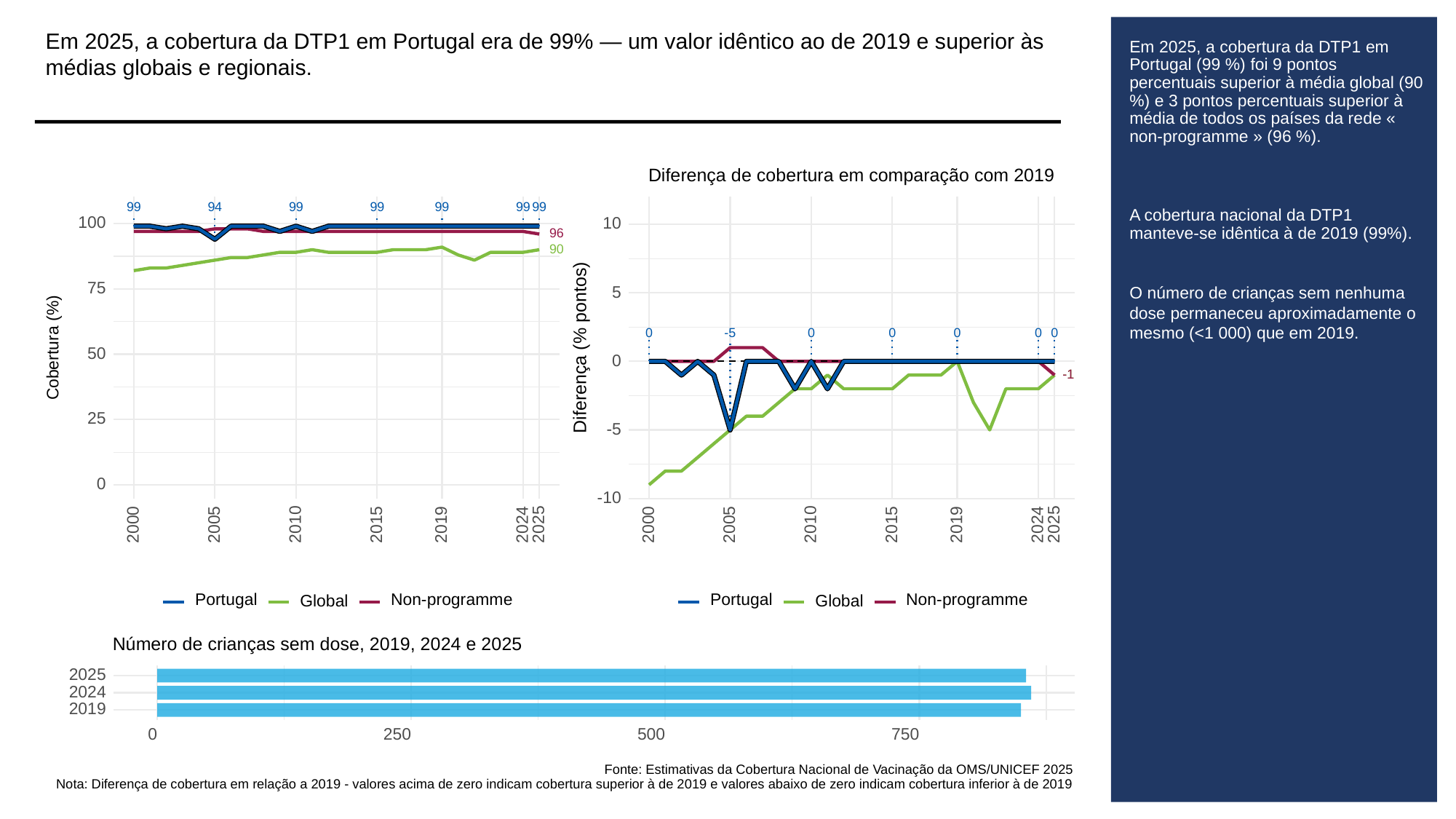

Em 2025, a cobertura da DTP1 em Portugal era de 99% — um valor idêntico ao de 2019 e superior às médias globais e regionais.
# Em 2025, a cobertura da DTP1 em Portugal (99 %) foi 9 pontos percentuais superior à média global (90 %) e 3 pontos percentuais superior à média de todos os países da rede « non-programme » (96 %).

A cobertura nacional da DTP1 manteve-se idêntica à de 2019 (99%).

O número de crianças sem nenhuma dose permaneceu aproximadamente o mesmo (<1 000) que em 2019.

Diferença de cobertura em comparação com 2019

99
94
99
99
99
99
99
100
10

96
90

75
5

0
0
0
0
0
0
-5
Diferença (% pontos)

Cobertura (%)

50

0

-1
-1

25

-5

0

-10

2000
2005
2010
2015
2019
2024
2025
2000
2005
2010
2015
2019
2024
2025
Portugal
Non-programme
Portugal
Non-programme
Global
Global

Número de crianças sem dose, 2019, 2024 e 2025

2025

2024

2019

0
250
500
750
Fonte: Estimativas da Cobertura Nacional de Vacinação da OMS/UNICEF 2025
Nota: Diferença de cobertura em relação a 2019 - valores acima de zero indicam cobertura superior à de 2019 e valores abaixo de zero indicam cobertura inferior à de 2019